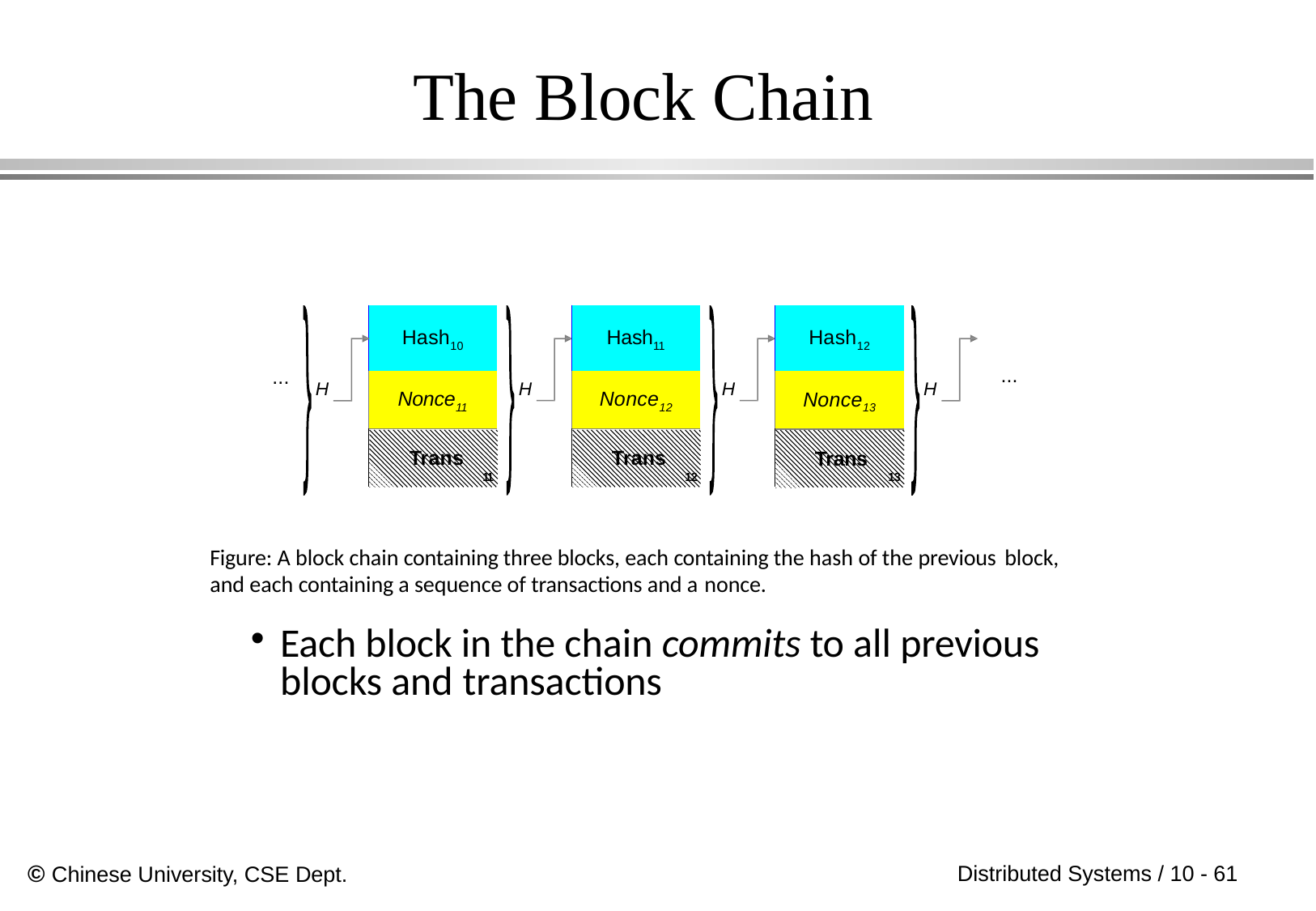

# The Block Chain
| Hash12 |
| --- |
| Nonce13 |
| Trans 13 |
| Hash10 |
| --- |
| Nonce11 |
| Trans 11 |
| Hash11 |
| --- |
| Nonce12 |
| Trans 12 |

...
...
H
H
H
H

Figure: A block chain containing three blocks, each containing the hash of the previous block,
and each containing a sequence of transactions and a nonce.
Each block in the chain commits to all previous  blocks and transactions